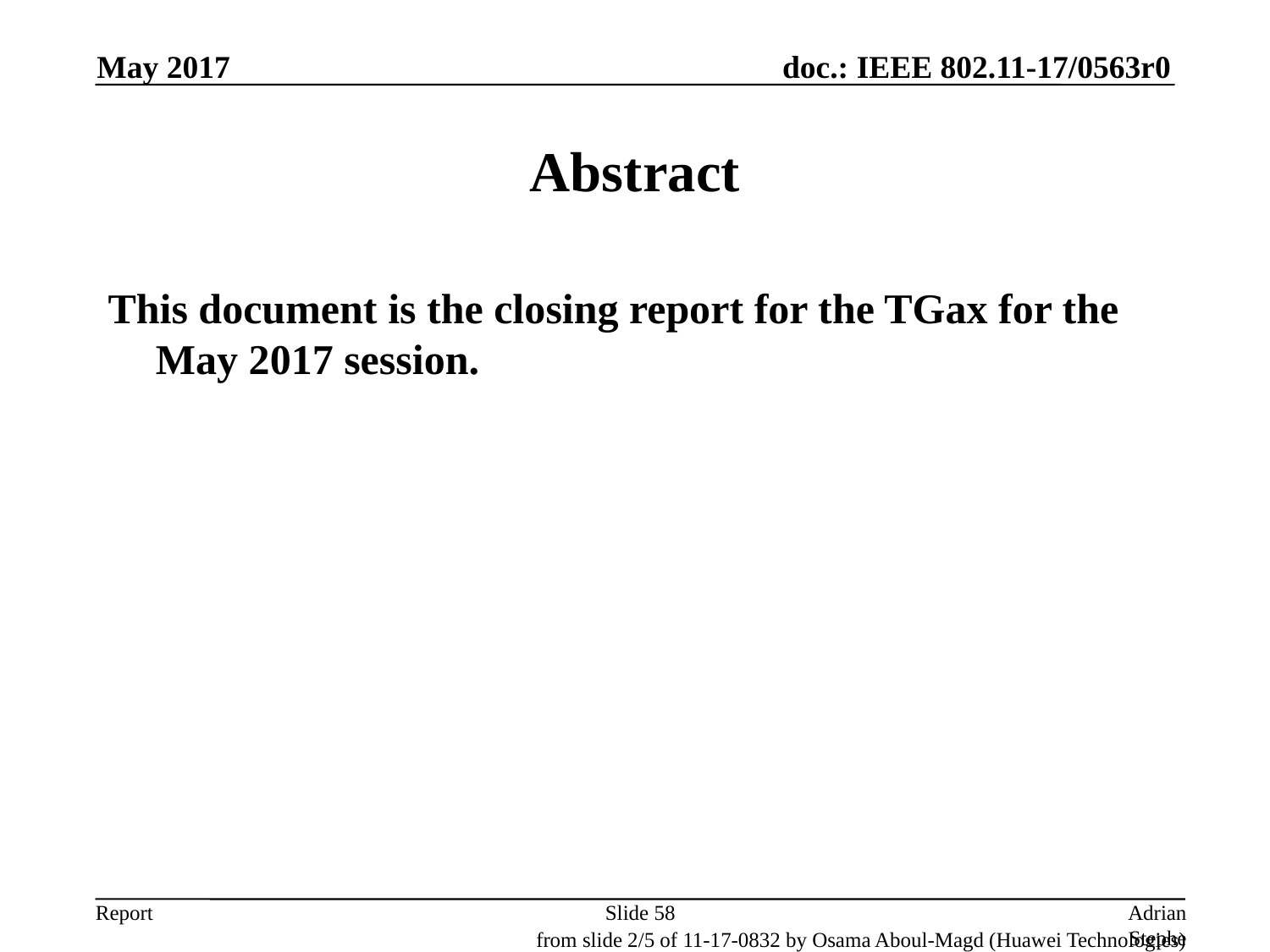

May 2017
# Abstract
This document is the closing report for the TGax for the May 2017 session.
Slide 58
Adrian Stephens, Intel Corporation
from slide 2/5 of 11-17-0832 by Osama Aboul-Magd (Huawei Technologies)